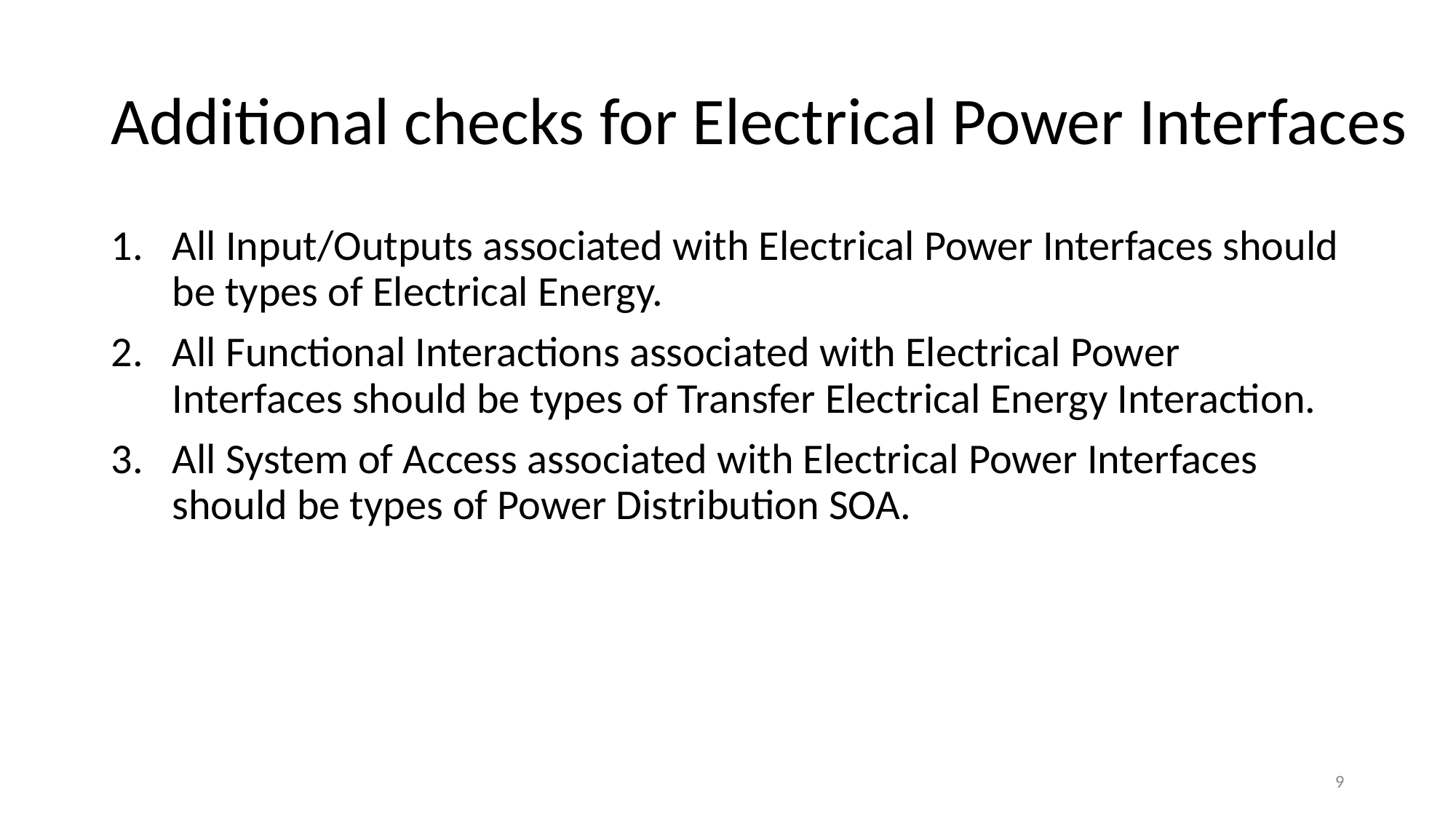

# Additional checks for Electrical Power Interfaces
All Input/Outputs associated with Electrical Power Interfaces should be types of Electrical Energy.
All Functional Interactions associated with Electrical Power Interfaces should be types of Transfer Electrical Energy Interaction.
All System of Access associated with Electrical Power Interfaces should be types of Power Distribution SOA.

9